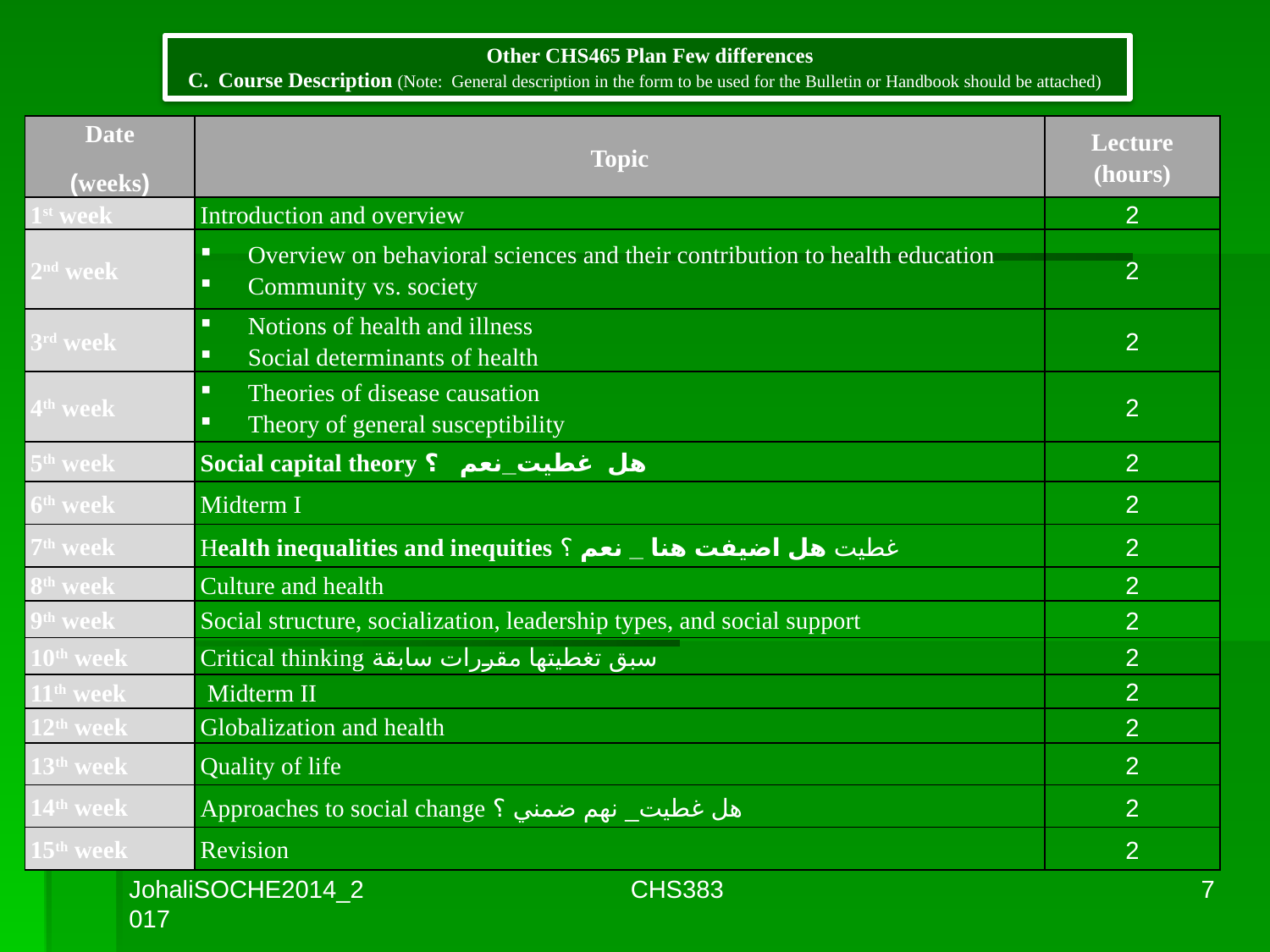

Other CHS465 Plan Few differences
 C.  Course Description (Note:  General description in the form to be used for the Bulletin or Handbook should be attached)
| Date (weeks) | Topic | Lecture (hours) |
| --- | --- | --- |
| 1st week | Introduction and overview | 2 |
| 2nd week | Overview on behavioral sciences and their contribution to health education Community vs. society | 2 |
| 3rd week | Notions of health and illness Social determinants of health | 2 |
| 4th week | Theories of disease causation Theory of general susceptibility | 2 |
| 5th week | هل غطيت\_نعم ؟ Social capital theory | 2 |
| 6th week | Midterm I | 2 |
| 7th week | غطيت هل اضيفت هنا \_ نعم ؟ Health inequalities and inequities | 2 |
| 8th week | Culture and health | 2 |
| 9th week | Social structure, socialization, leadership types, and social support | 2 |
| 10th week | سبق تغطيتها مقررات سابقة Critical thinking | 2 |
| 11th week | Midterm II | 2 |
| 12th week | Globalization and health | 2 |
| 13th week | Quality of life | 2 |
| 14th week | هل غطيت\_ نهم ضمني ؟ Approaches to social change | 2 |
| 15th week | Revision | 2 |
JohaliSOCHE2014_2017
CHS383
7